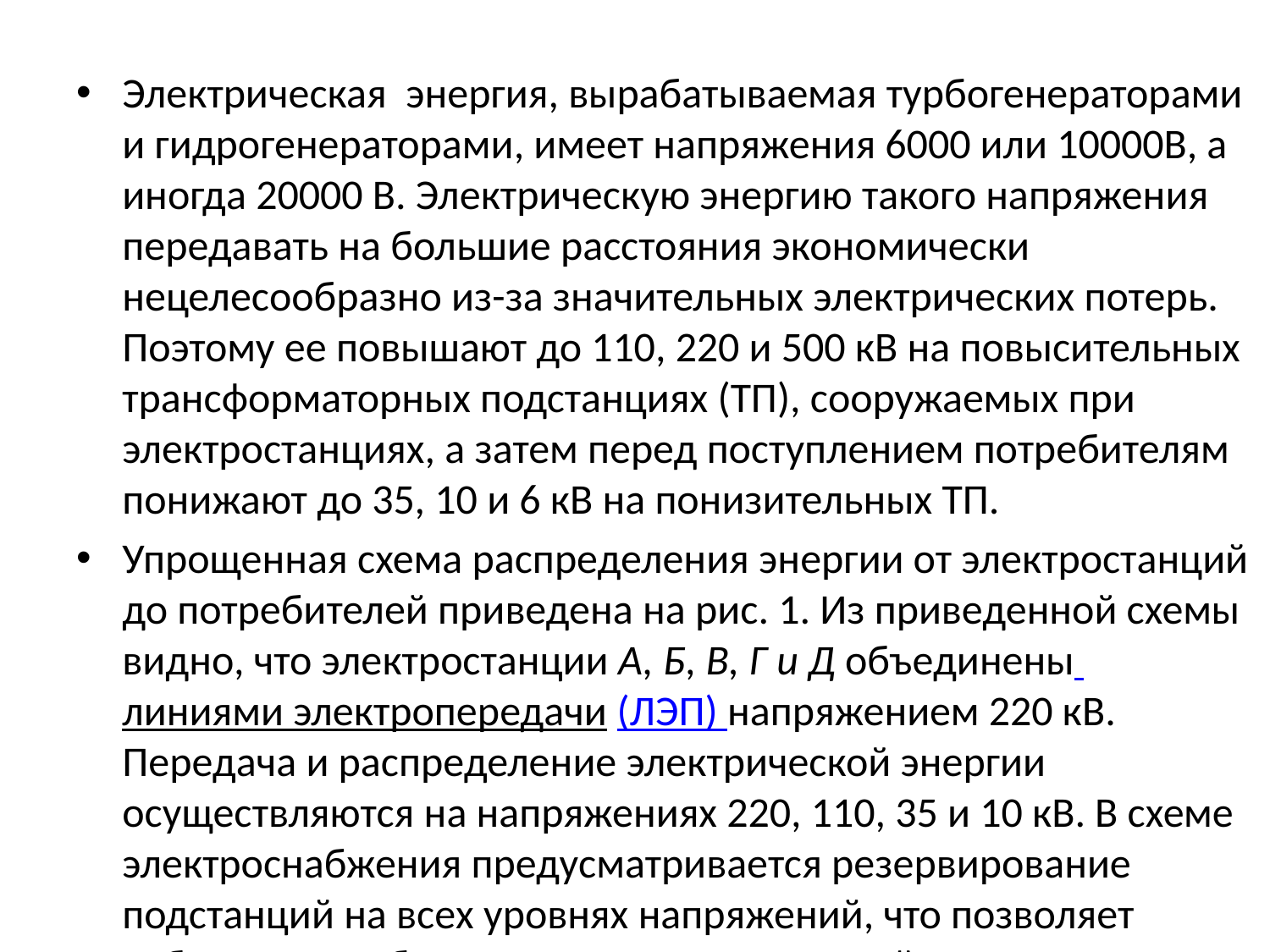

Электрическая  энергия, вырабатываемая турбогенераторами и гидрогенераторами, имеет напряжения 6000 или 10000В, а иногда 20000 В. Электрическую энергию такого напряжения передавать на большие расстояния экономически нецелесообразно из-за значительных электрических потерь. Поэтому ее повышают до 110, 220 и 500 кВ на повысительных трансформаторных подстанциях (ТП), сооружаемых при электростанциях, а затем перед поступлением потребителям понижают до 35, 10 и 6 кВ на понизительных ТП.
Упрощенная схема распределения энергии от электростанций до потребителей приведена на рис. 1. Из приведенной схемы видно, что электростанции А, Б, В, Г и Д объединены линиями электропередачи (ЛЭП) напряжением 220 кВ. Передача и распределение электрической энергии осуществляются на напряжениях 220, 110, 35 и 10 кВ. В схеме электроснабжения предусматривается резервирование подстанций на всех уровнях напряжений, что позволяет избежать перебоев в подаче электрической энергии.